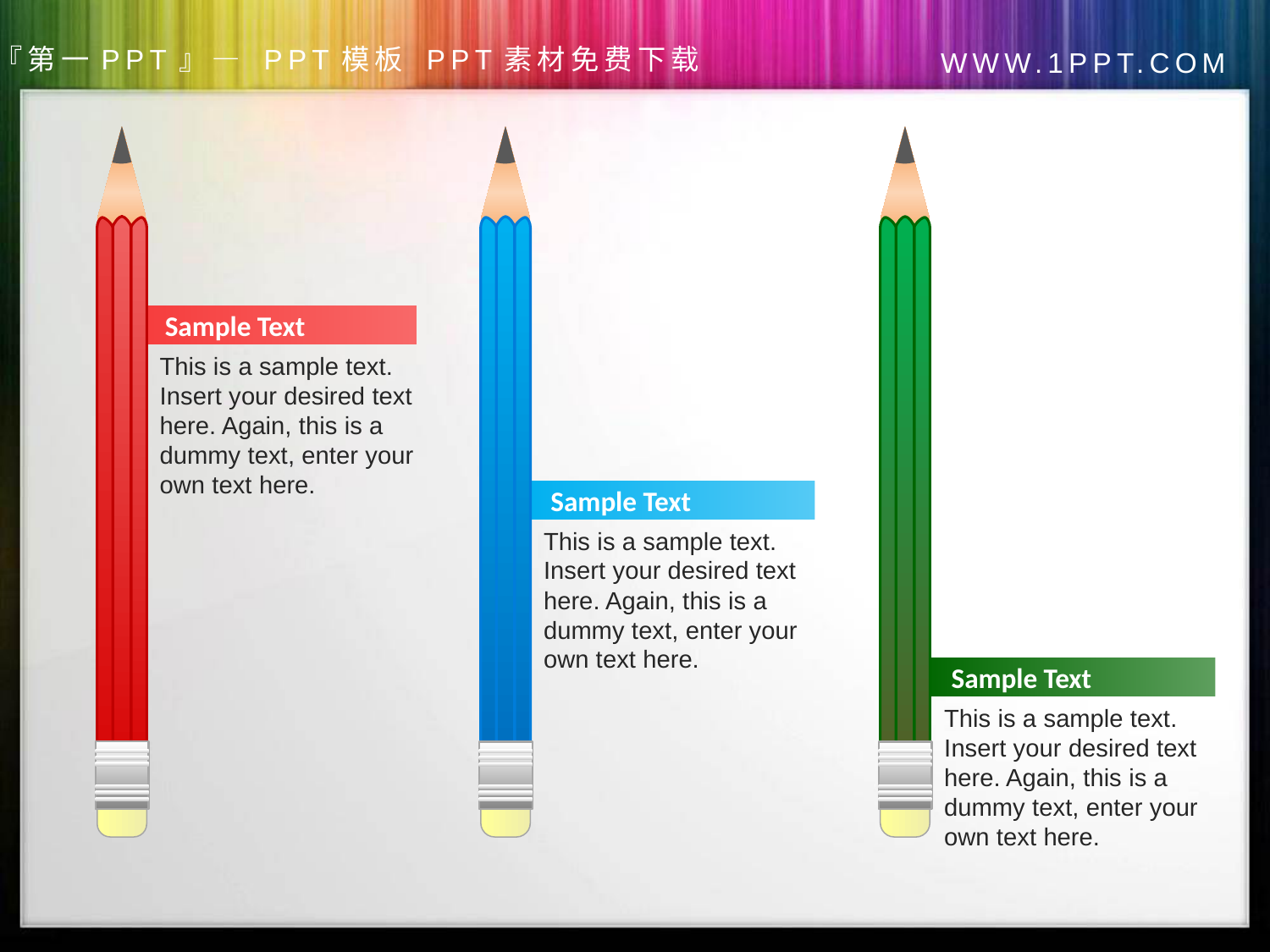

Sample Text
This is a sample text. Insert your desired text here. Again, this is a dummy text, enter your own text here.

Sample Text
This is a sample text. Insert your desired text here. Again, this is a dummy text, enter your own text here.
Sample Text
This is a sample text. Insert your desired text here. Again, this is a dummy text, enter your own text here.